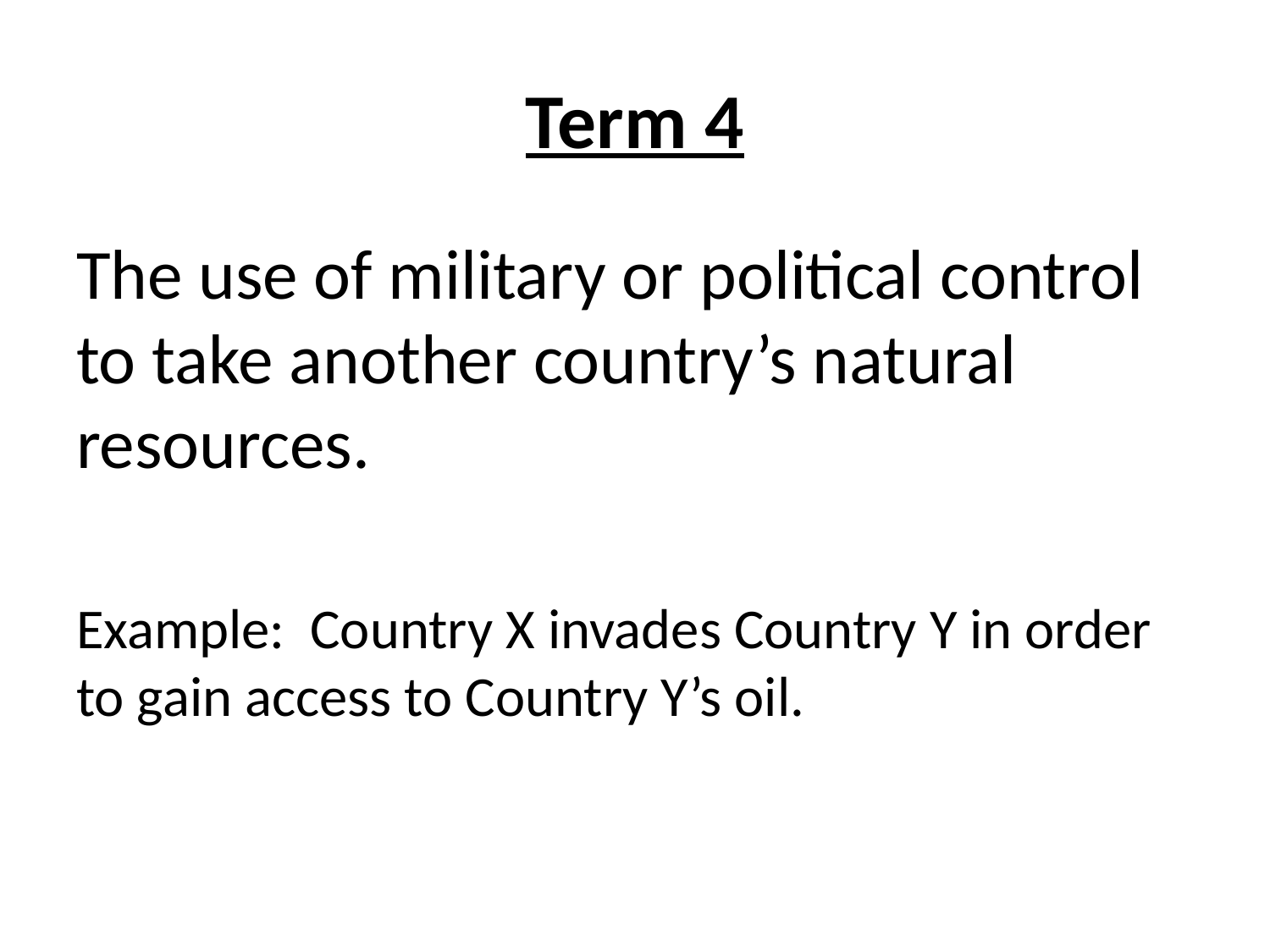

# Term 4
The use of military or political control to take another country’s natural resources.

Example:  Country X invades Country Y in order to gain access to Country Y’s oil.